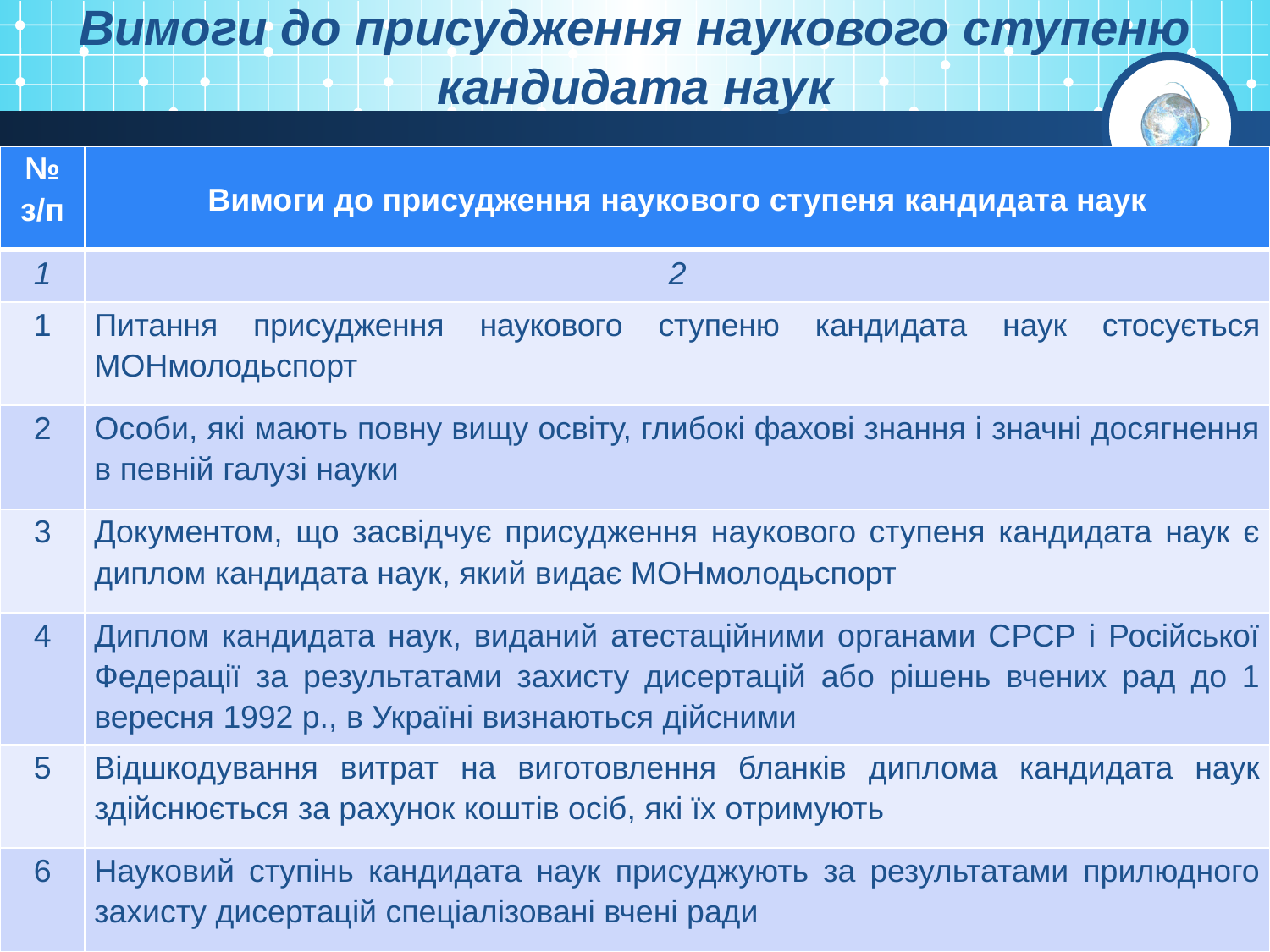

# Вимоги до присудження наукового ступеню кандидата наук
| № з/п | Вимоги до присудження наукового ступеня кандидата наук |
| --- | --- |
| 1 | 2 |
| 1 | Питання присудження наукового ступеню кандидата наук стосується МОНмолодьспорт |
| 2 | Особи, які мають повну вищу освіту, глибокі фахові знання і значні досягнення в певній галузі науки |
| 3 | Документом, що засвідчує присудження наукового ступеня кандидата наук є диплом кандидата наук, який видає МОНмолодьспорт |
| 4 | Диплом кандидата наук, виданий атестаційними органами СРСР і Російської Федерації за результатами захисту дисертацій або рішень вчених рад до 1 вересня 1992 р., в Україні визнаються дійсними |
| 5 | Відшкодування витрат на виготовлення бланків диплома кандидата наук здійснюється за рахунок коштів осіб, які їх отримують |
| 6 | Науковий ступінь кандидата наук присуджують за результатами прилюдного захисту дисертацій спеціалізовані вчені ради |